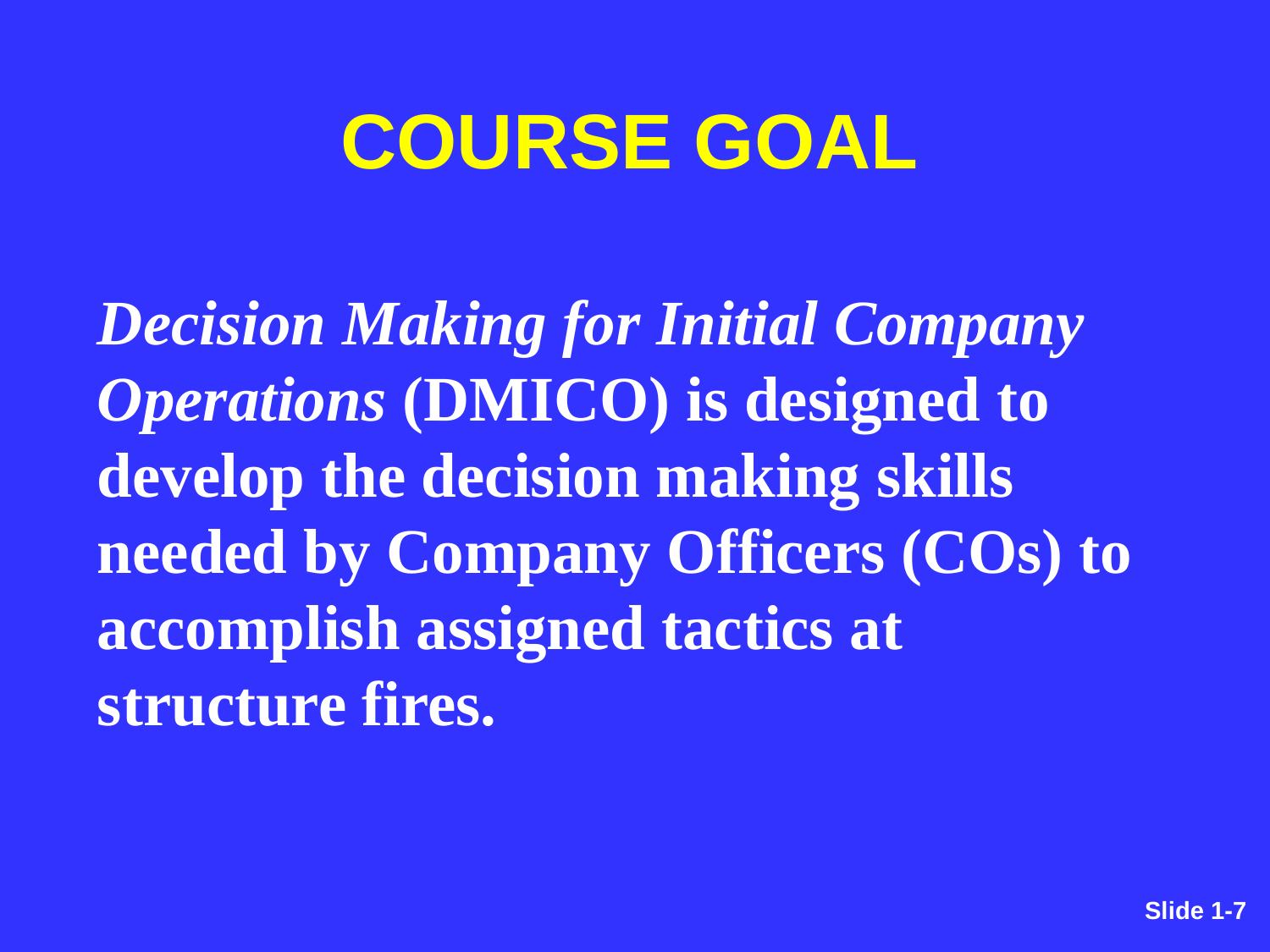

COURSE GOAL
Decision Making for Initial Company Operations (DMICO) is designed to develop the decision making skills needed by Company Officers (COs) to accomplish assigned tactics at structure fires.
Slide 1-7